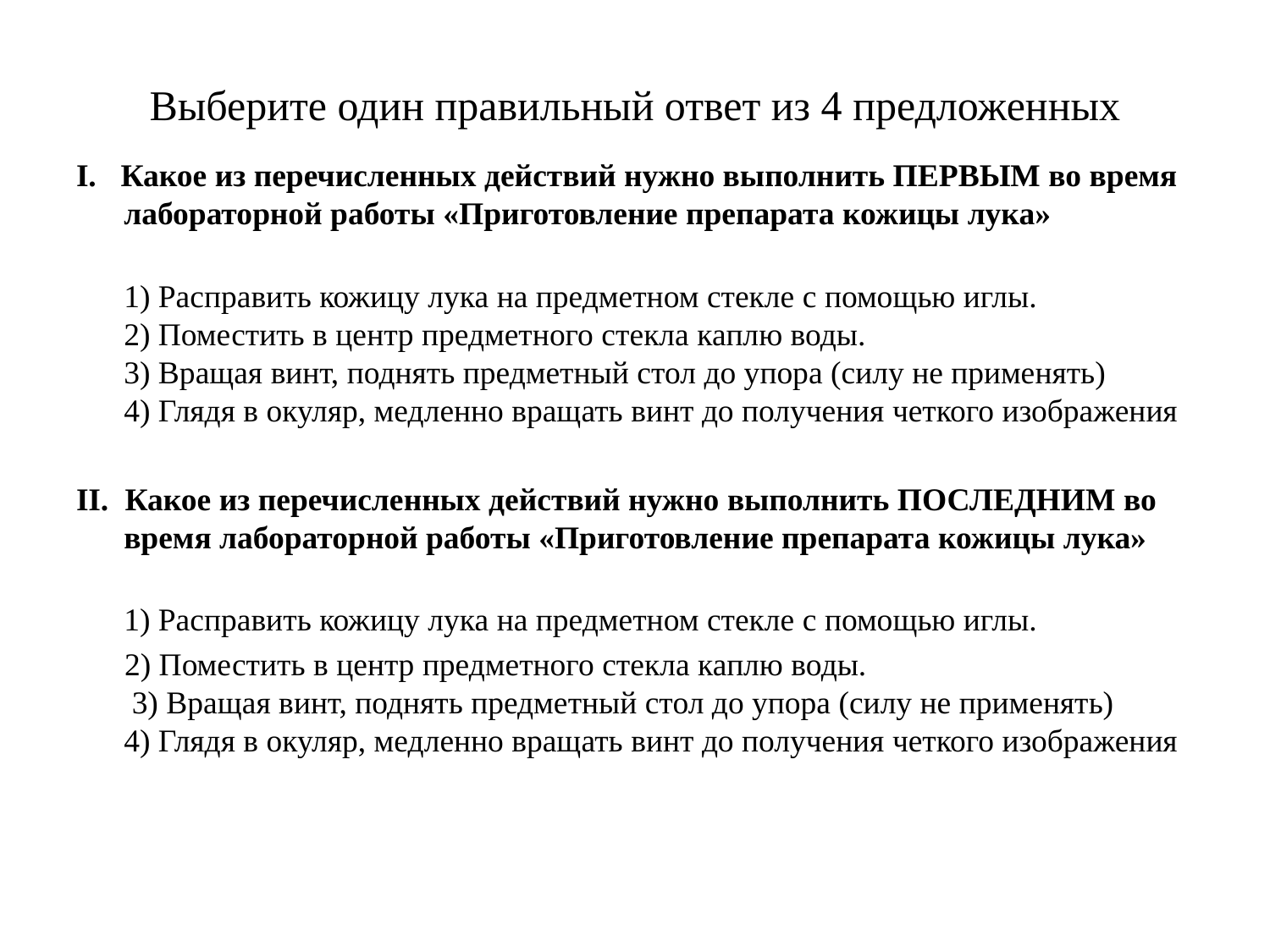

# Выберите один правильный ответ из 4 предложенных
I.   Какое из перечисленных действий нужно выполнить ПЕРВЫМ во время лабораторной работы «Приготовление препарата кожицы лука»
1) Расправить кожицу лука на предметном стекле с помощью иглы.
2) Поместить в центр предметного стекла каплю воды.
3) Вращая винт, поднять предметный стол до упора (силу не применять)
4) Глядя в окуляр, медленно вращать винт до получения четкого изображения

II.  Какое из перечисленных действий нужно выполнить ПОСЛЕДНИМ во время лабораторной работы «Приготовление препарата кожицы лука»
1) Расправить кожицу лука на предметном стекле с помощью иглы.
      2) Поместить в центр предметного стекла каплю воды.                                          3) Вращая винт, поднять предметный стол до упора (силу не применять)
4) Глядя в окуляр, медленно вращать винт до получения четкого изображения